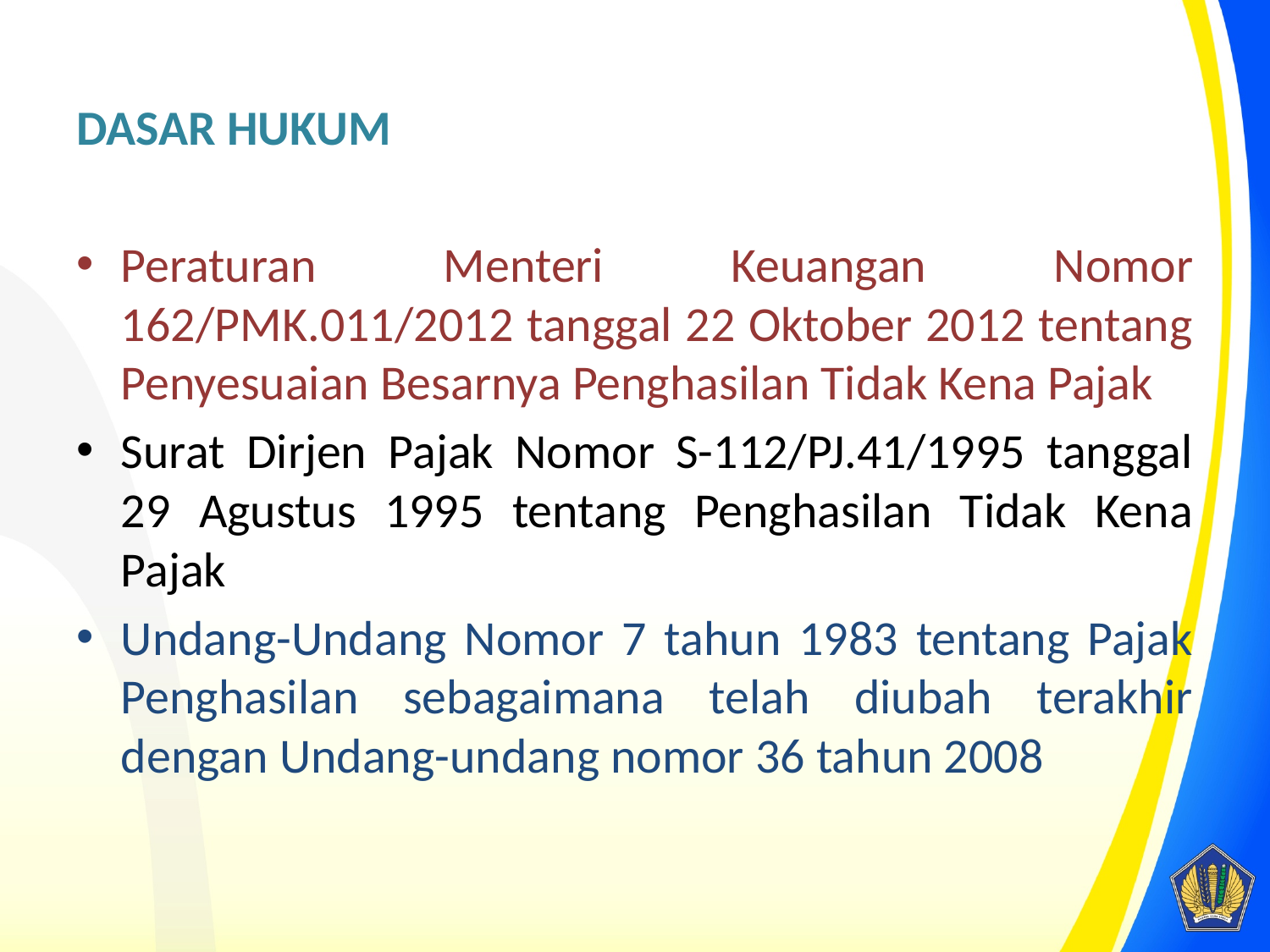

DASAR HUKUM

Peraturan Menteri Keuangan Nomor 162/PMK.011/2012 tanggal 22 Oktober 2012 tentang Penyesuaian Besarnya Penghasilan Tidak Kena Pajak
Surat Dirjen Pajak Nomor S-112/PJ.41/1995 tanggal 29 Agustus 1995 tentang Penghasilan Tidak Kena Pajak
Undang-Undang Nomor 7 tahun 1983 tentang Pajak Penghasilan sebagaimana telah diubah terakhir dengan Undang-undang nomor 36 tahun 2008